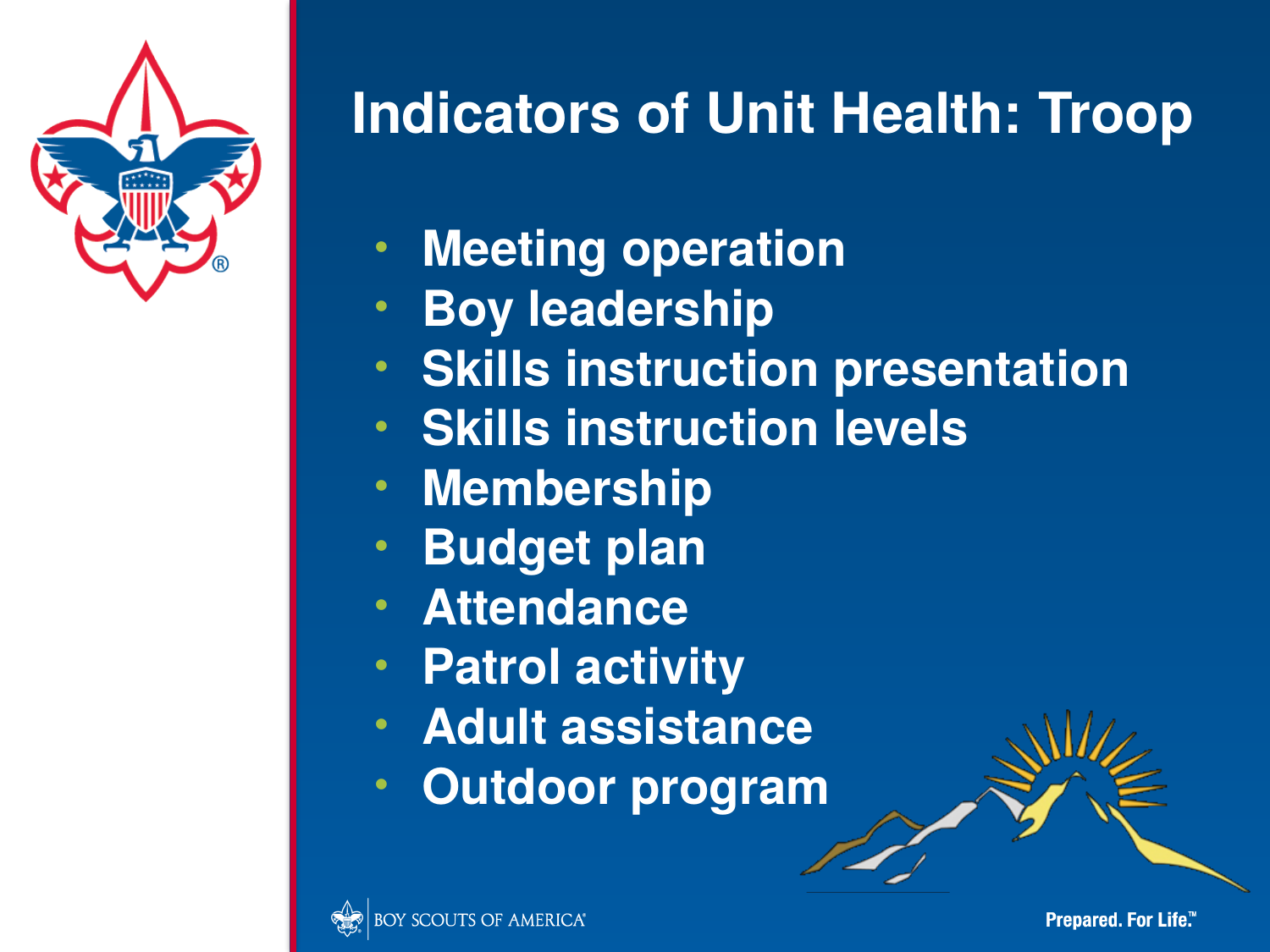

Indicators of Unit Health: Troop
Meeting operation
Boy leadership
Skills instruction presentation
Skills instruction levels
Membership
Budget plan
Attendance
Patrol activity
Adult assistance
Outdoor program